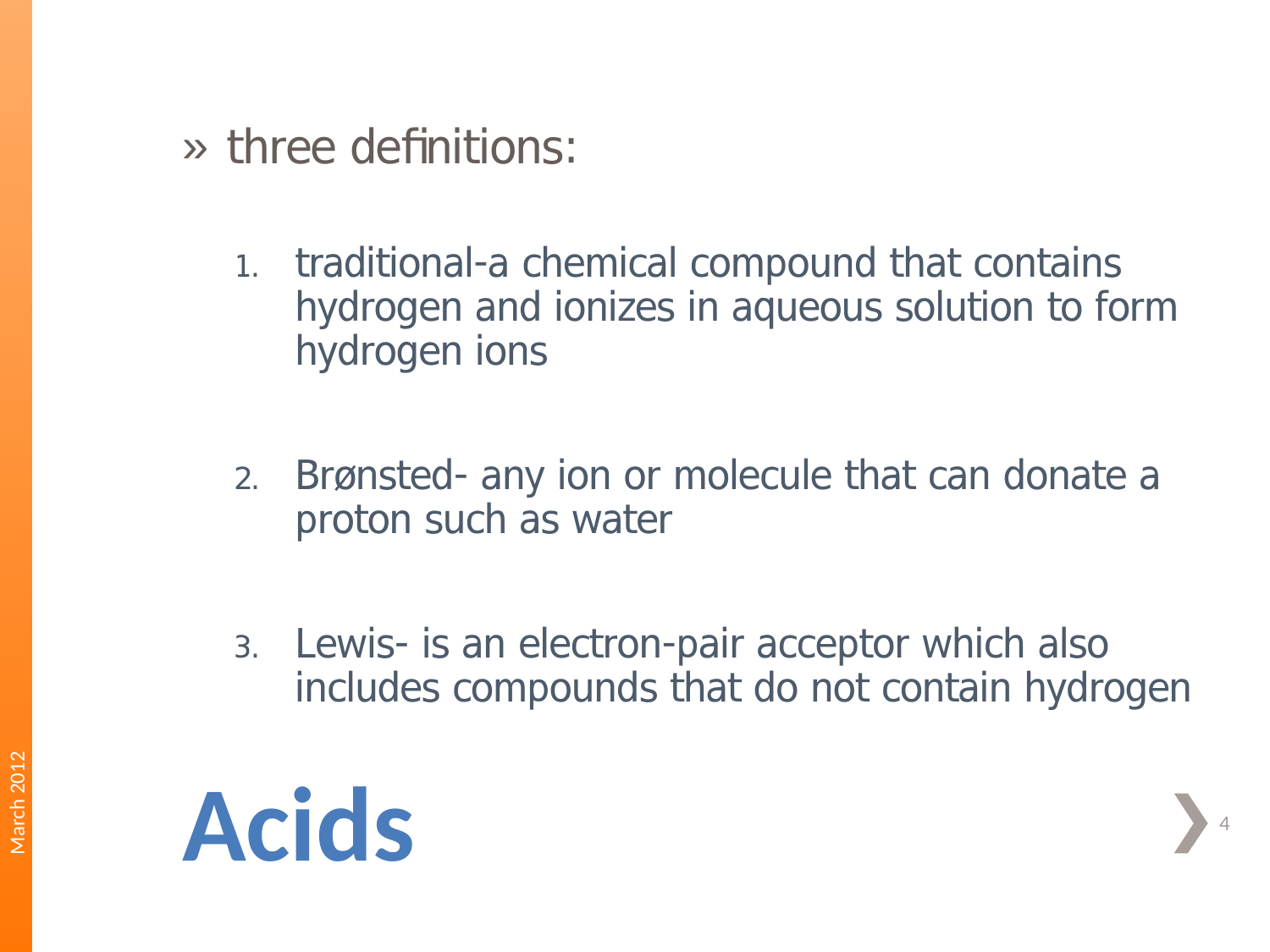

three definitions:

traditional-a chemical compound that contains hydrogen and ionizes in aqueous solution to form hydrogen ions

Brønsted- any ion or molecule that can donate a proton such as water

Lewis- is an electron-pair acceptor which also includes compounds that do not contain hydrogen

March 2012
# Acids
4